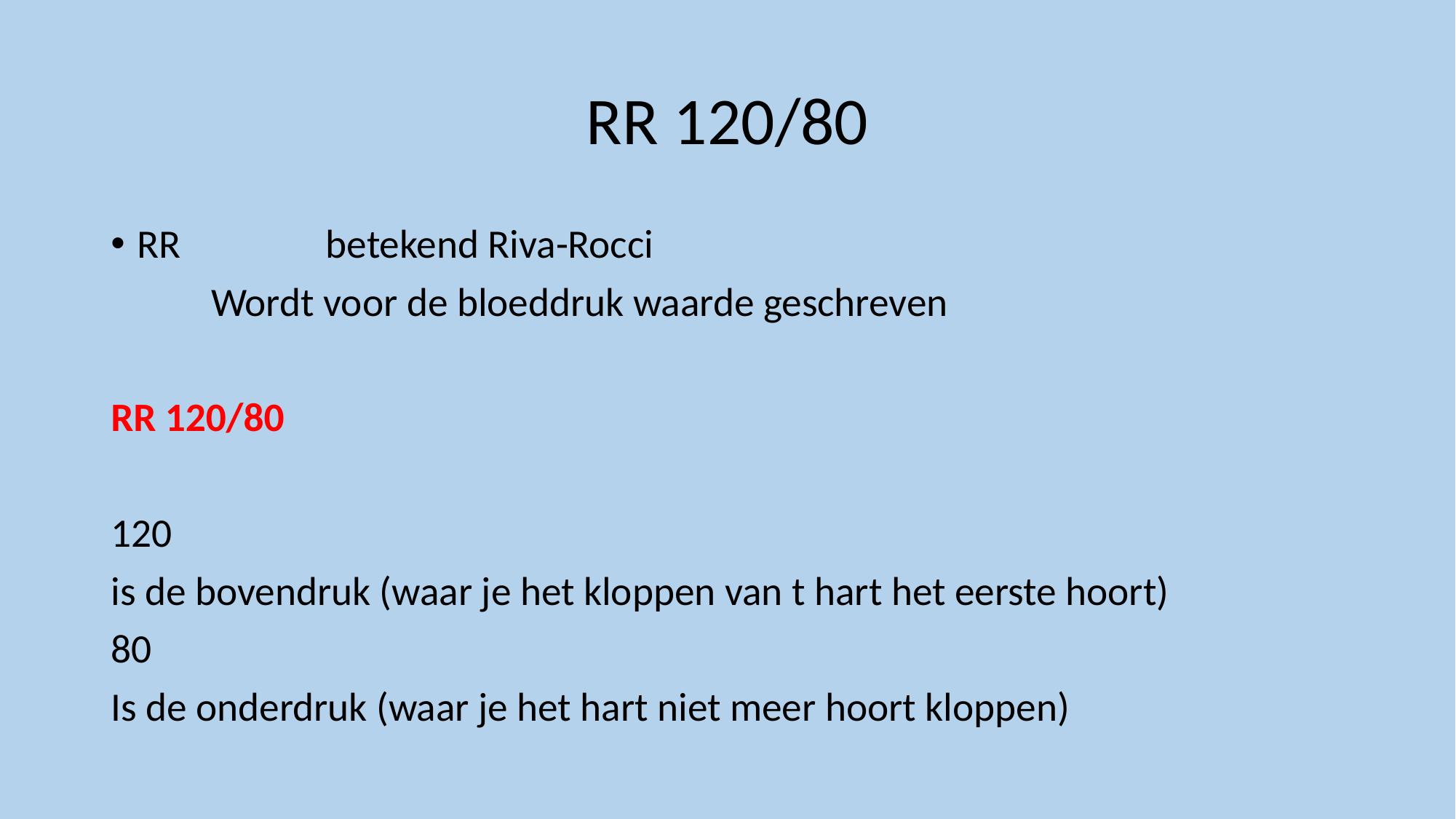

# RR 120/80
RR                betekend Riva-Rocci
           Wordt voor de bloeddruk waarde geschreven

RR 120/80

120
is de bovendruk (waar je het kloppen van t hart het eerste hoort)
80
Is de onderdruk (waar je het hart niet meer hoort kloppen)